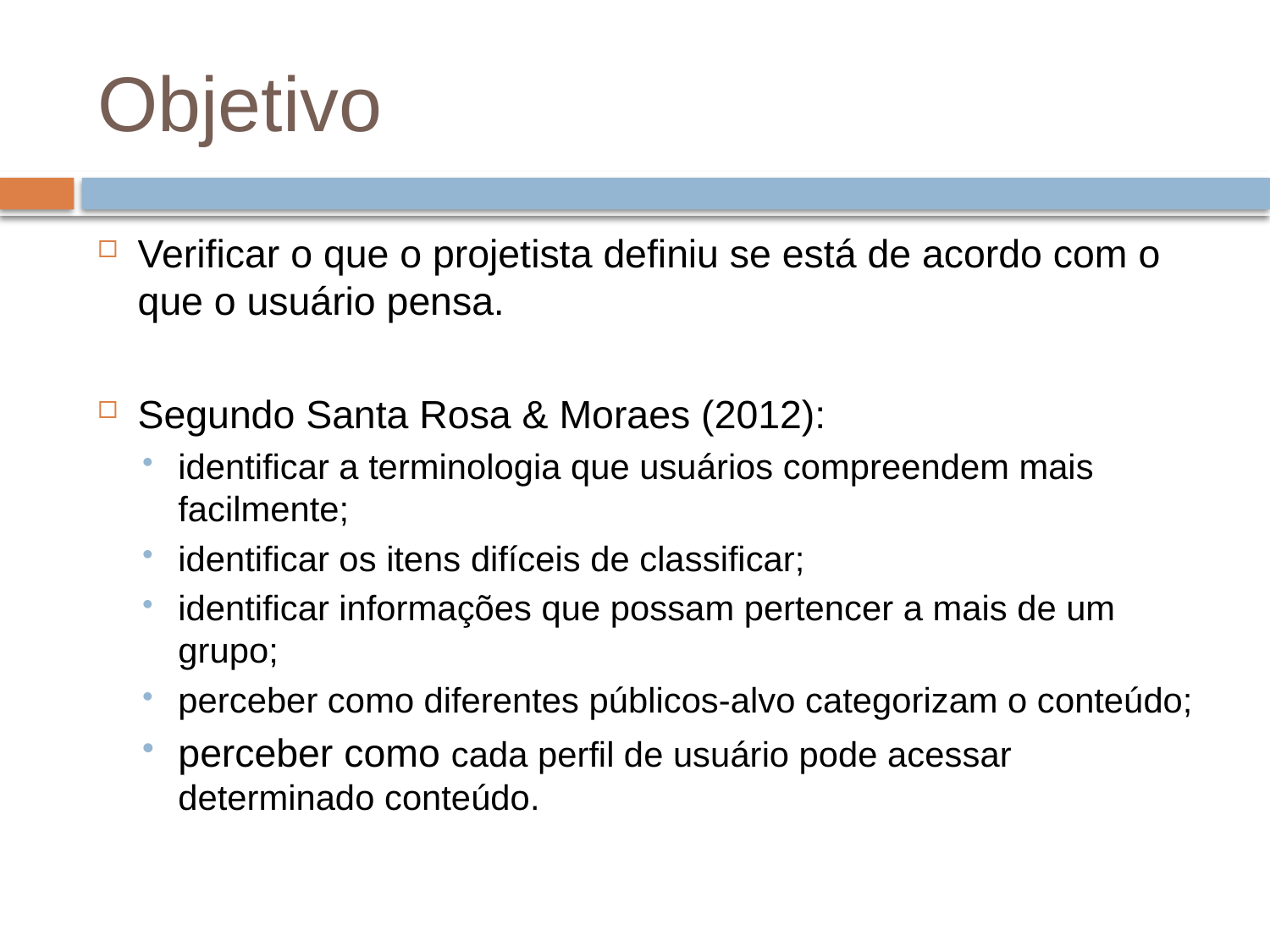

# Objetivo
Verificar o que o projetista definiu se está de acordo com o que o usuário pensa.

Segundo Santa Rosa & Moraes (2012):
identificar a terminologia que usuários compreendem mais facilmente;
identificar os itens difíceis de classificar;
identificar informações que possam pertencer a mais de um grupo;
perceber como diferentes públicos-alvo categorizam o conteúdo;
perceber como cada perfil de usuário pode acessar determinado conteúdo.